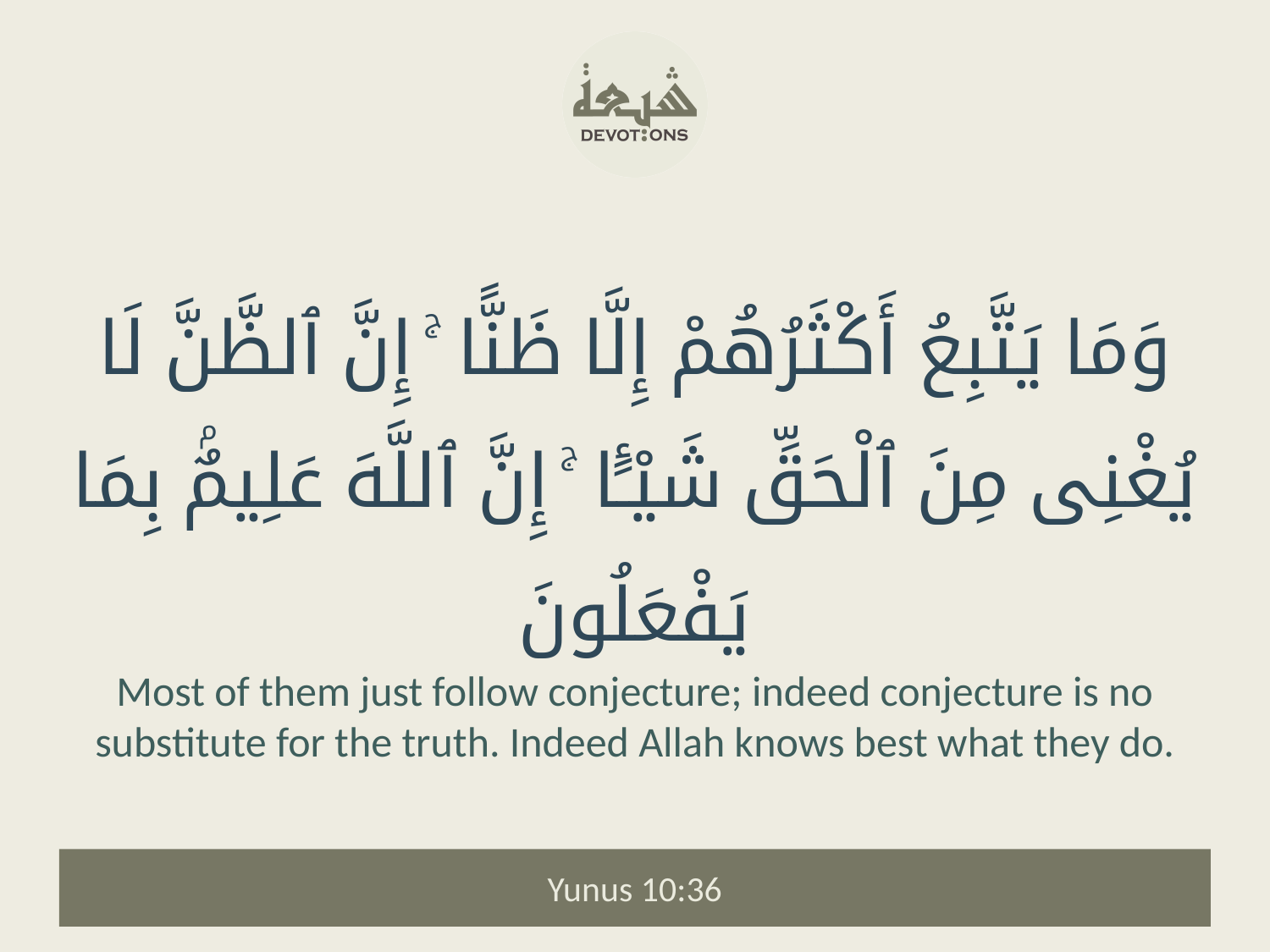

وَمَا يَتَّبِعُ أَكْثَرُهُمْ إِلَّا ظَنًّا ۚ إِنَّ ٱلظَّنَّ لَا يُغْنِى مِنَ ٱلْحَقِّ شَيْـًٔا ۚ إِنَّ ٱللَّهَ عَلِيمٌۢ بِمَا يَفْعَلُونَ
Most of them just follow conjecture; indeed conjecture is no substitute for the truth. Indeed Allah knows best what they do.
Yunus 10:36